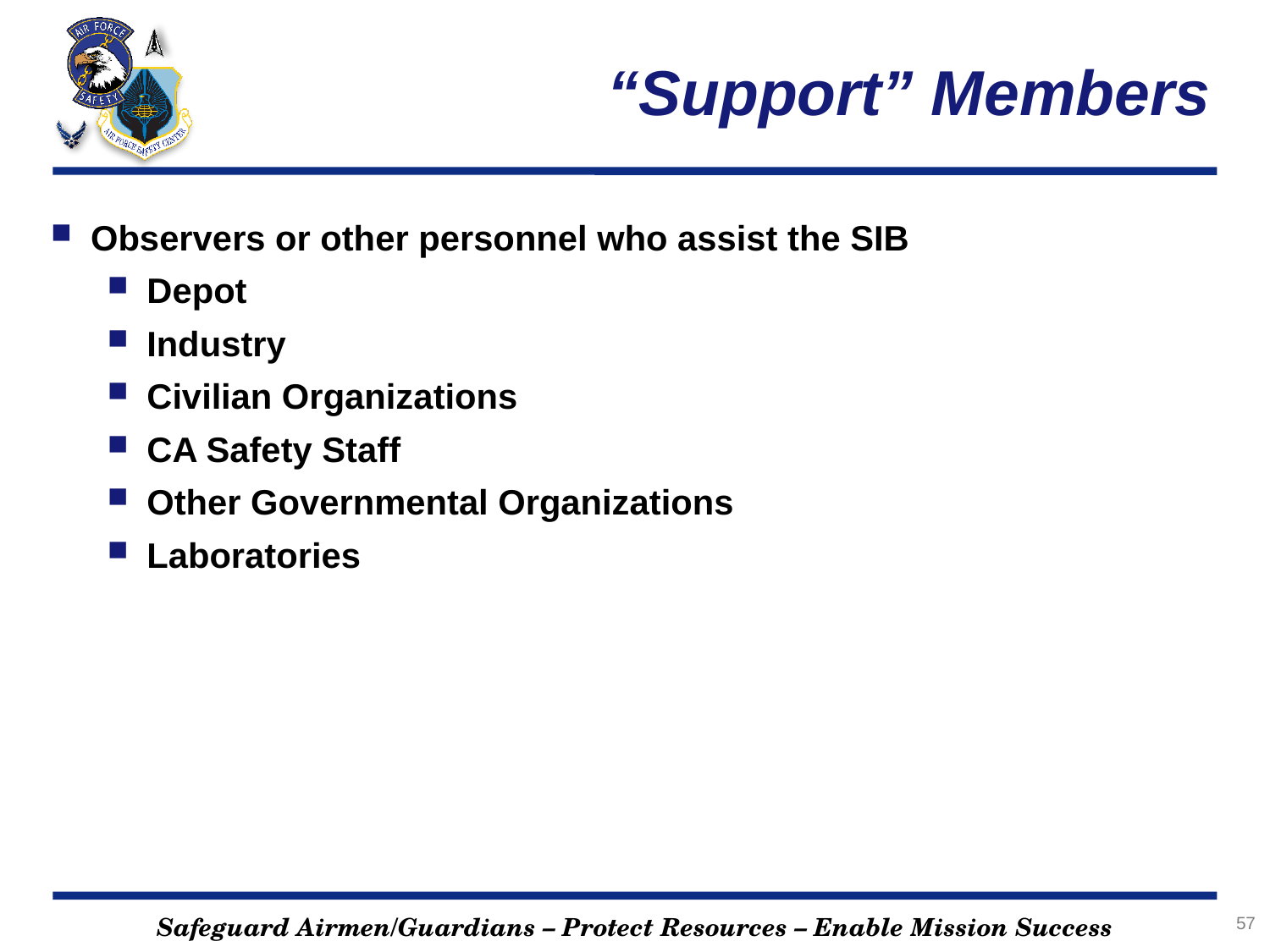

# “Support” Members
Observers or other personnel who assist the SIB
Depot
Industry
Civilian Organizations
CA Safety Staff
Other Governmental Organizations
Laboratories
57